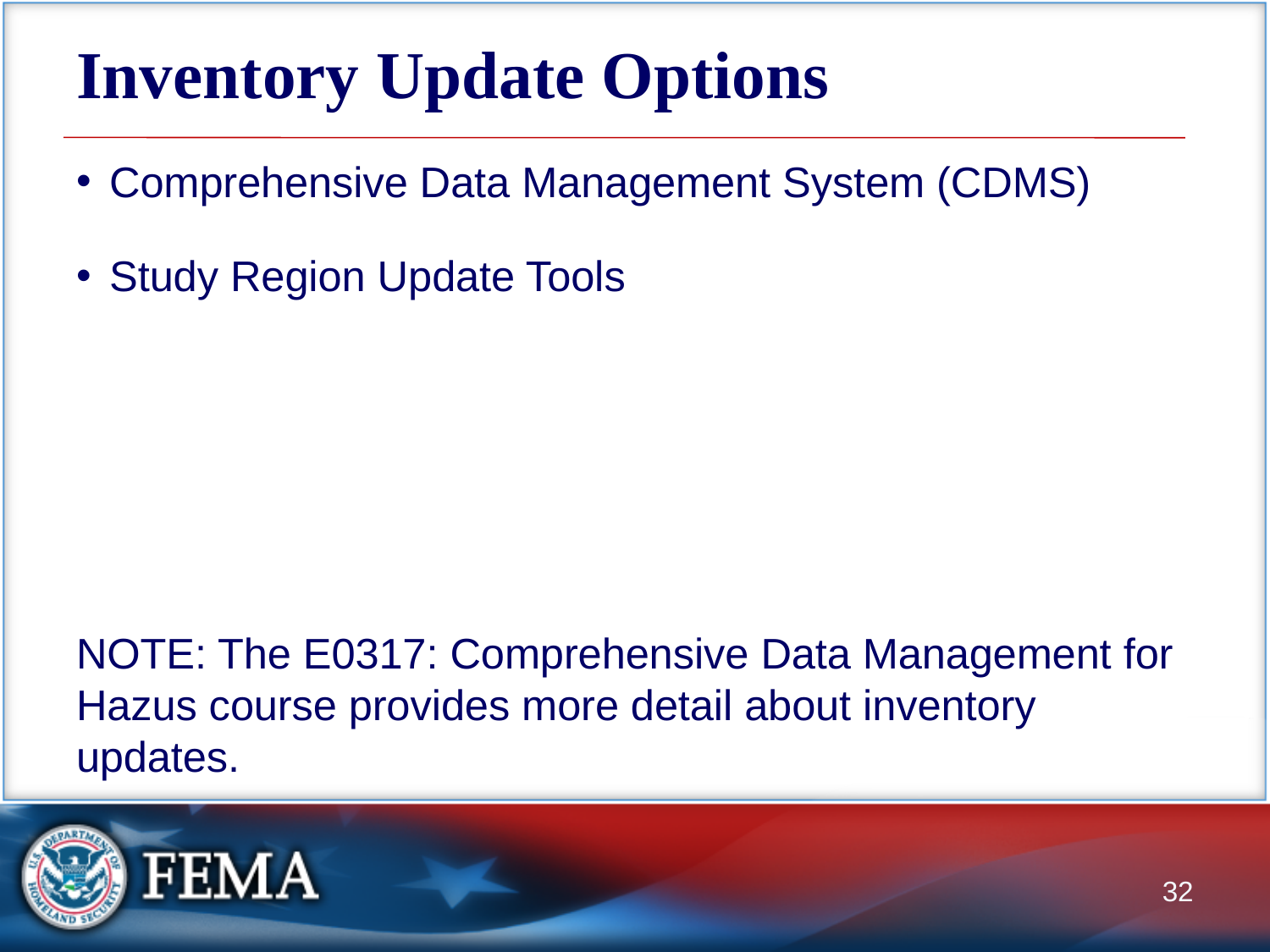

# Inventory Update Options
Comprehensive Data Management System (CDMS)
Study Region Update Tools

NOTE: The E0317: Comprehensive Data Management for Hazus course provides more detail about inventory updates.
32